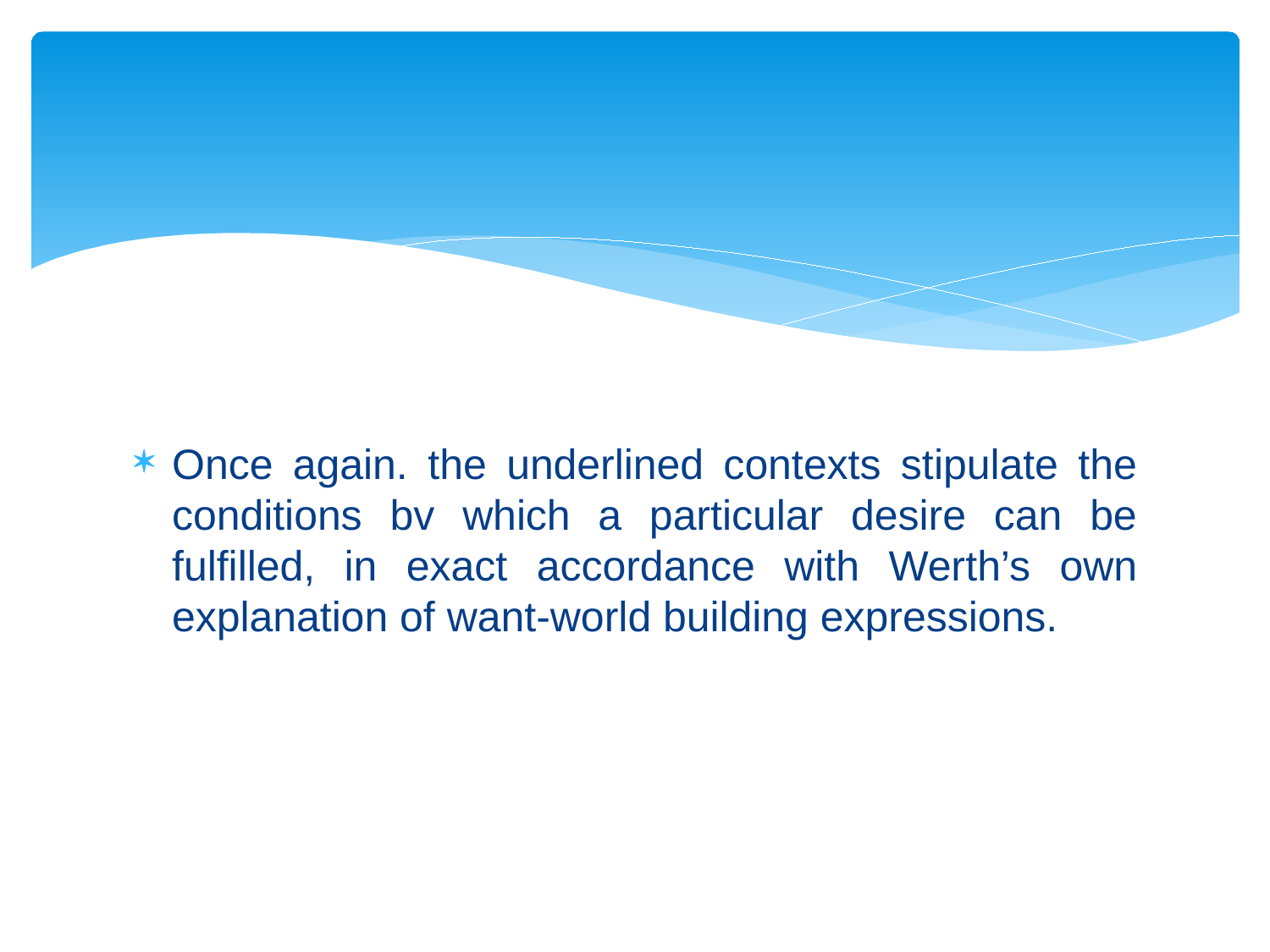

#

Once again. the underlined contexts stipulate the conditions bv which a particular desire can be fulfilled, in exact accordance with Werth’s own explanation of want-world building expressions.